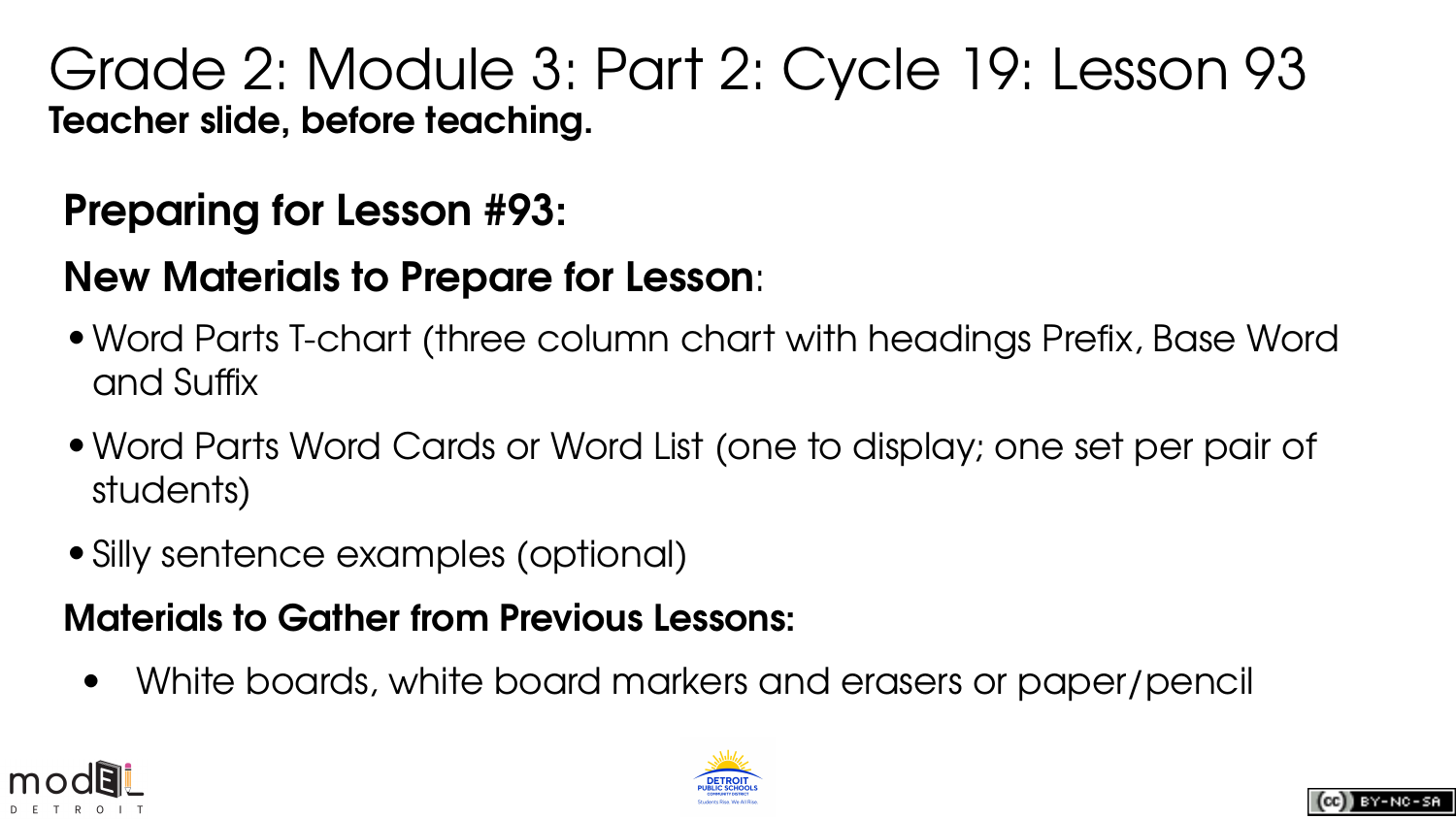

# Grade 2: Module 3: Part 2: Cycle 19: Lesson 93
Teacher slide, before teaching.
Preparing for Lesson #93:
New Materials to Prepare for Lesson:
Word Parts T-chart (three column chart with headings Prefix, Base Word and Suffix
Word Parts Word Cards or Word List (one to display; one set per pair of students)
Silly sentence examples (optional)
Materials to Gather from Previous Lessons:
White boards, white board markers and erasers or paper/pencil